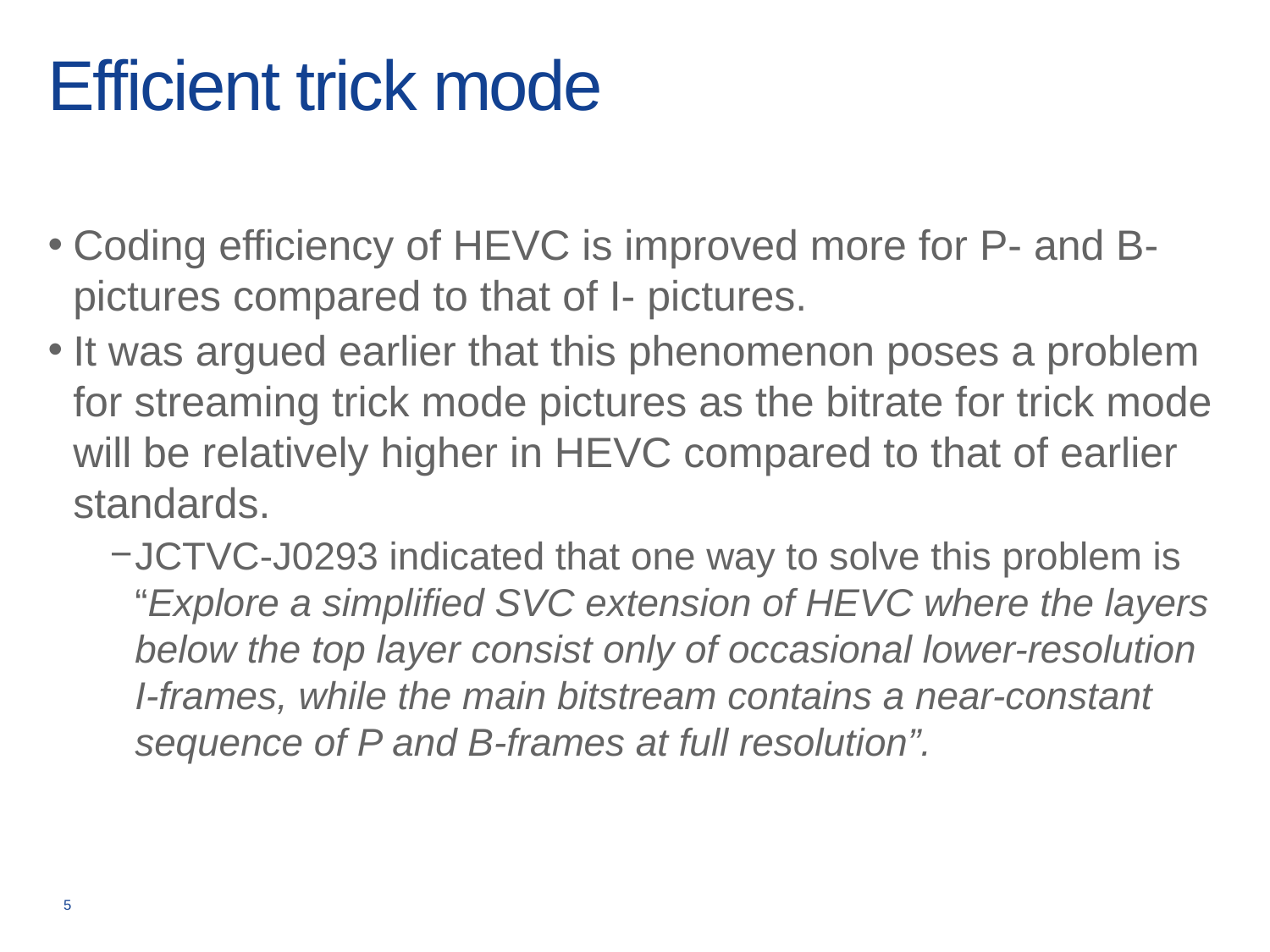

# Efficient trick mode
Coding efficiency of HEVC is improved more for P- and B- pictures compared to that of I- pictures.
It was argued earlier that this phenomenon poses a problem for streaming trick mode pictures as the bitrate for trick mode will be relatively higher in HEVC compared to that of earlier standards.
JCTVC-J0293 indicated that one way to solve this problem is “Explore a simplified SVC extension of HEVC where the layers below the top layer consist only of occasional lower-resolution I-frames, while the main bitstream contains a near-constant sequence of P and B-frames at full resolution”.

5